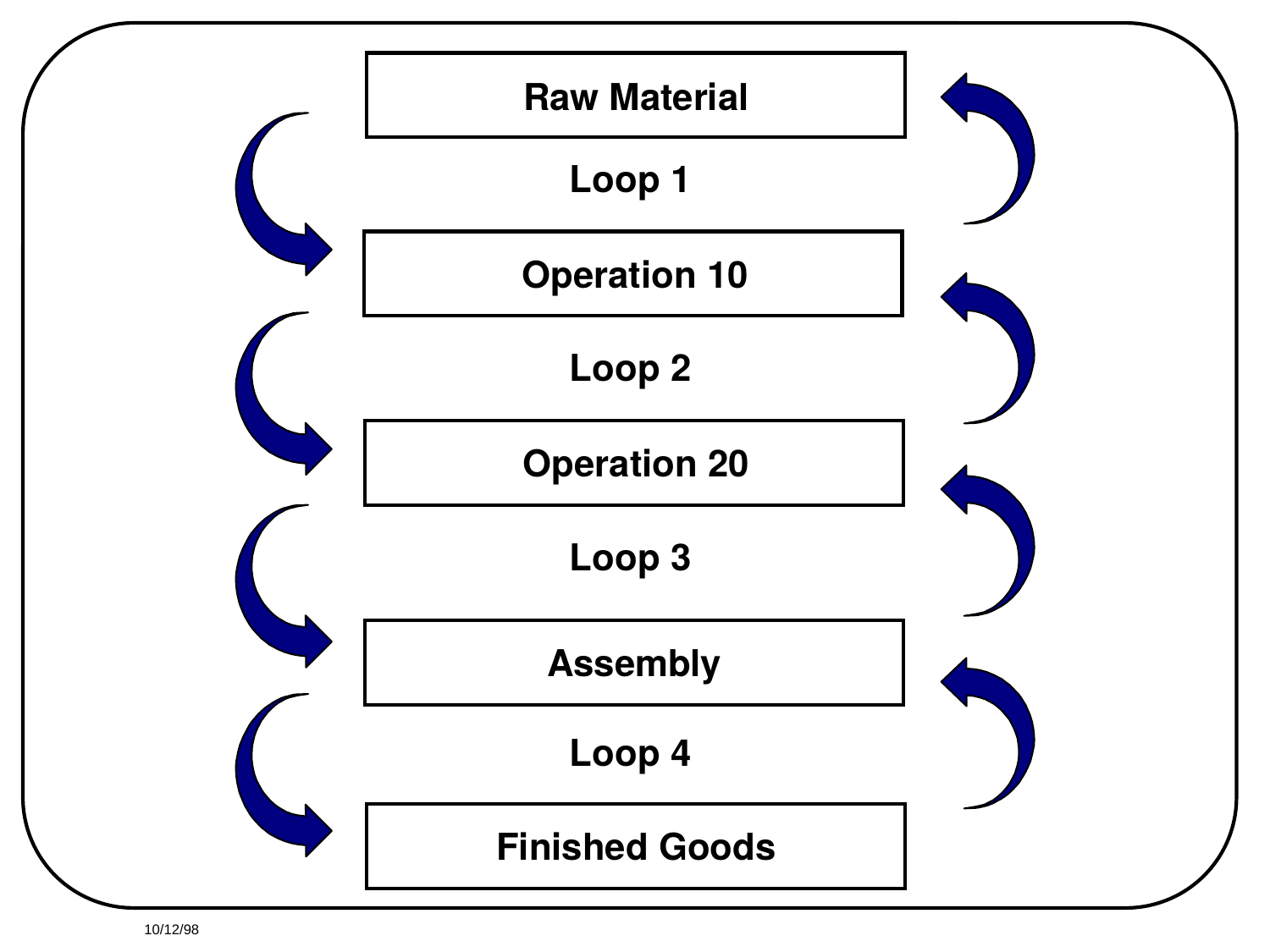

Raw Material

Loop 1

Operation 10

Loop 2

Operation 20

Loop 3

Assembly

Loop 4

Finished Goods
10/12/98